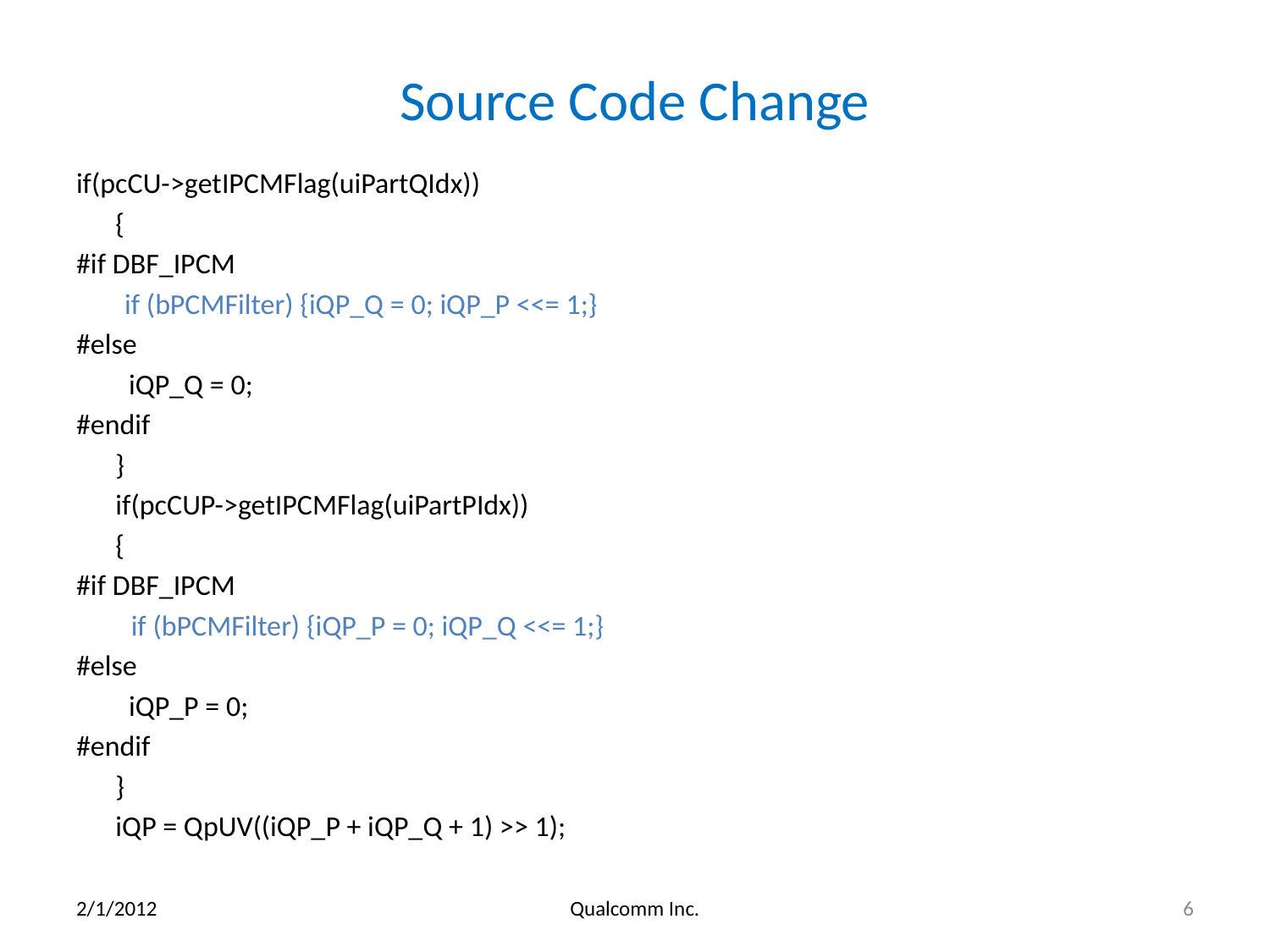

# Source Code Change
if(pcCU->getIPCMFlag(uiPartQIdx))
      {
#if DBF_IPCM
	 if (bPCMFilter) {iQP_Q = 0; iQP_P <<= 1;}
#else
        iQP_Q = 0;
#endif
      }
      if(pcCUP->getIPCMFlag(uiPartPIdx))
      {
#if DBF_IPCM
	  if (bPCMFilter) {iQP_P = 0; iQP_Q <<= 1;}
#else
        iQP_P = 0;
#endif
      }
      iQP = QpUV((iQP_P + iQP_Q + 1) >> 1);

2/1/2012
Qualcomm Inc.
6